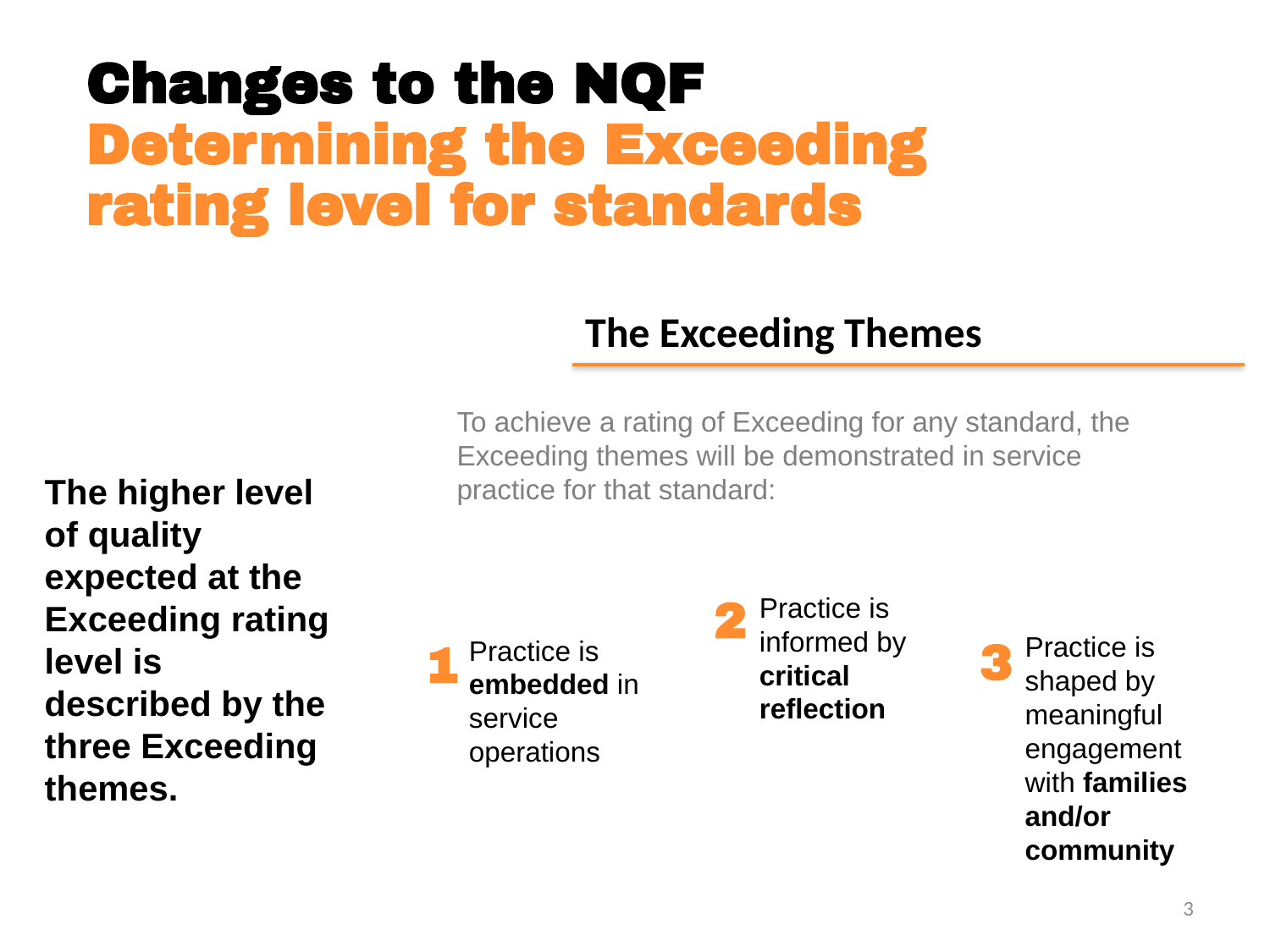

Changes to the NQF
Determining the Exceeding rating level for standards
The Exceeding Themes
To achieve a rating of Exceeding for any standard, the Exceeding themes will be demonstrated in service practice for that standard:
The higher level of quality expected at the Exceeding rating level is described by the three Exceeding themes.
2
Practice is informed by critical reflection
Practice is shaped by meaningful engagement with families and/or community
3
1
Practice is embedded in service operations
3